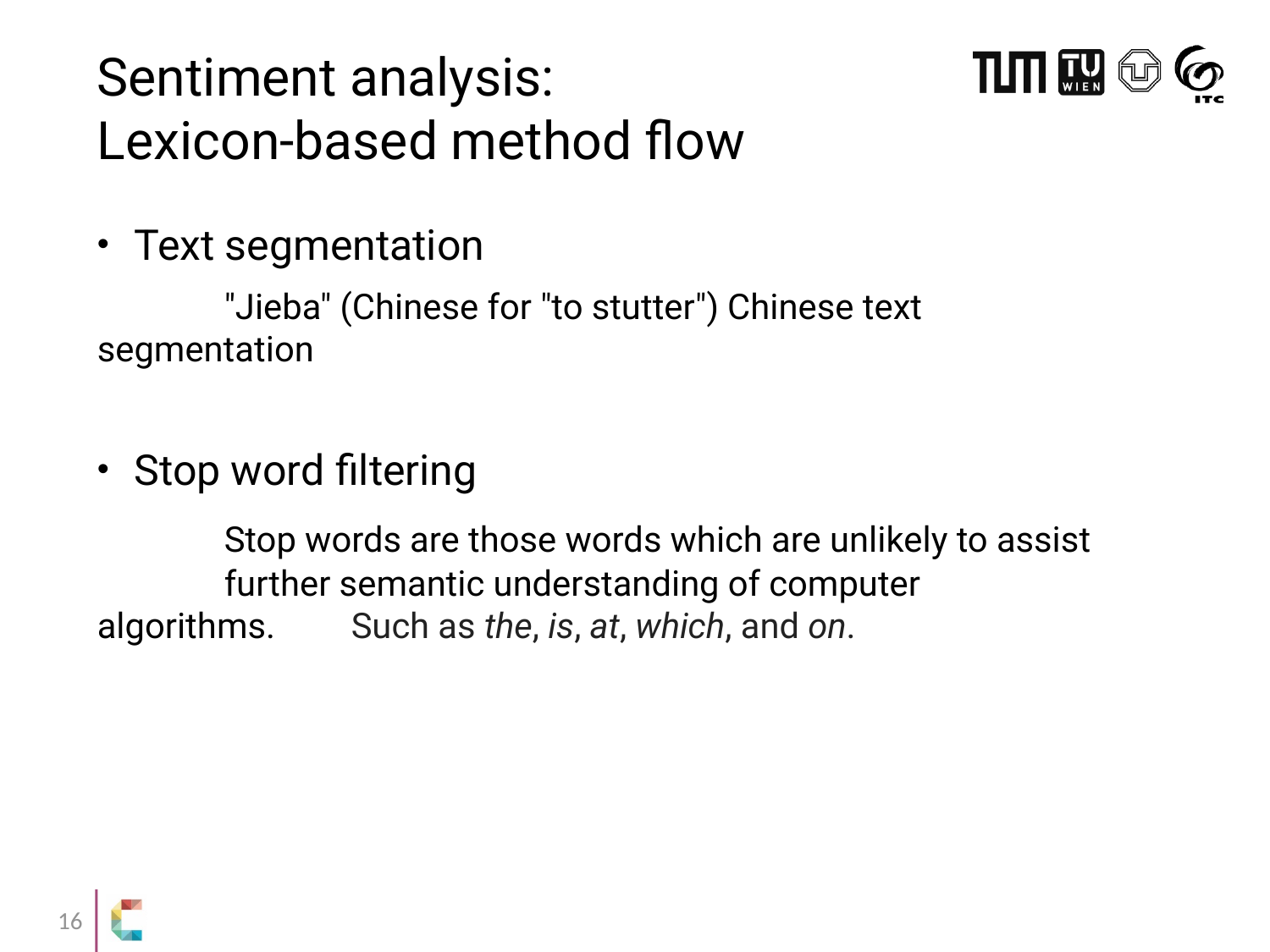

# Sentiment analysis: Lexicon-based method flow
Text segmentation
	"Jieba" (Chinese for "to stutter") Chinese text segmentation

Stop word filtering
	Stop words are those words which are unlikely to assist 	further semantic understanding of computer algorithms. 	Such as the, is, at, which, and on.

16